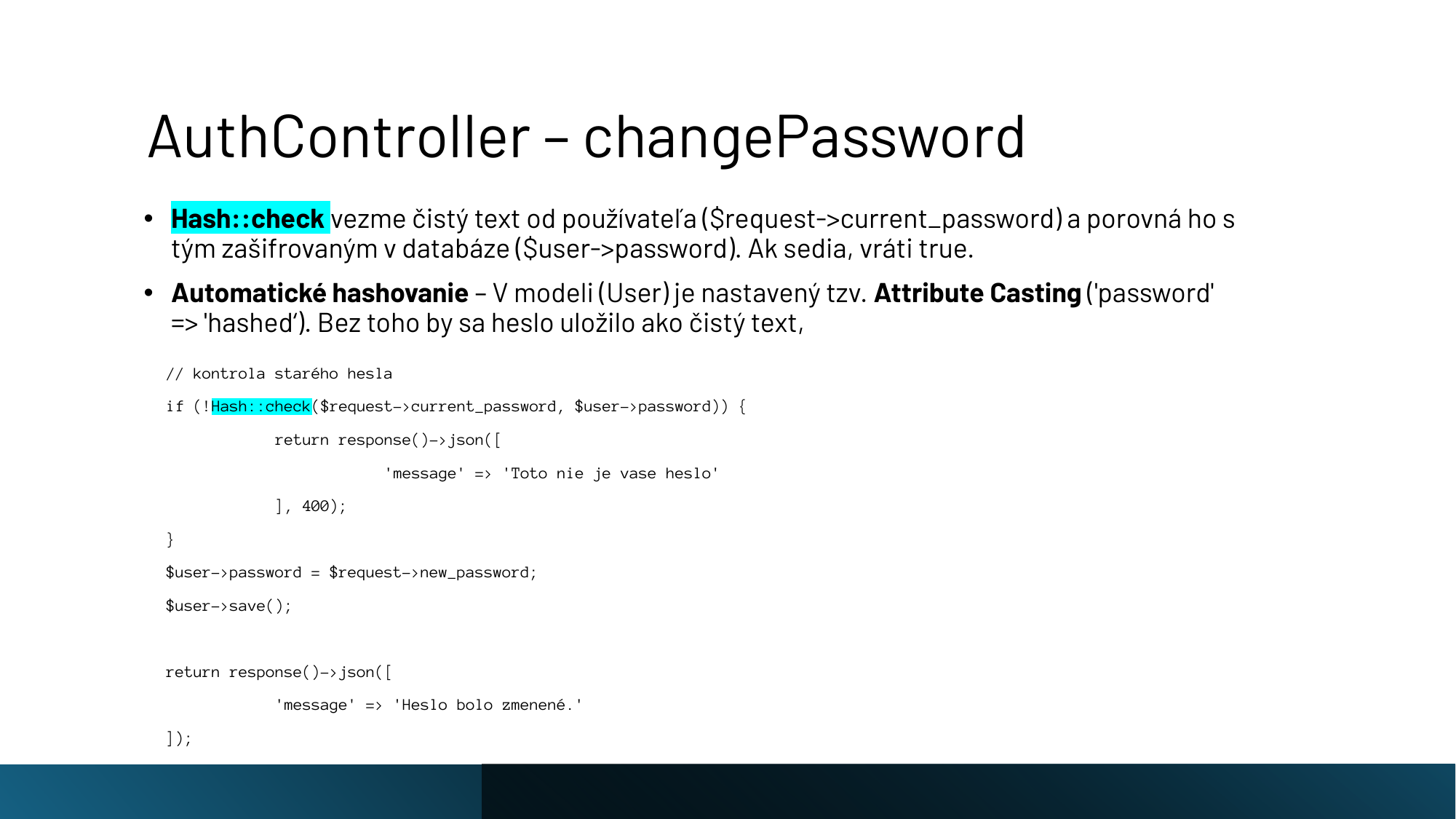

# AuthController – changePassword
Hash::check vezme čistý text od používateľa ($request->current_password) a porovná ho s tým zašifrovaným v databáze ($user->password). Ak sedia, vráti true.
Automatické hashovanie – V modeli (User) je nastavený tzv. Attribute Casting ('password' => 'hashed‘). Bez toho by sa heslo uložilo ako čistý text,

// kontrola starého hesla
if (!Hash::check($request->current_password, $user->password)) {
	return response()->json([
		'message' => 'Toto nie je vase heslo'
	], 400);
}
$user->password = $request->new_password;
$user->save();

return response()->json([
	'message' => 'Heslo bolo zmenené.'
]);